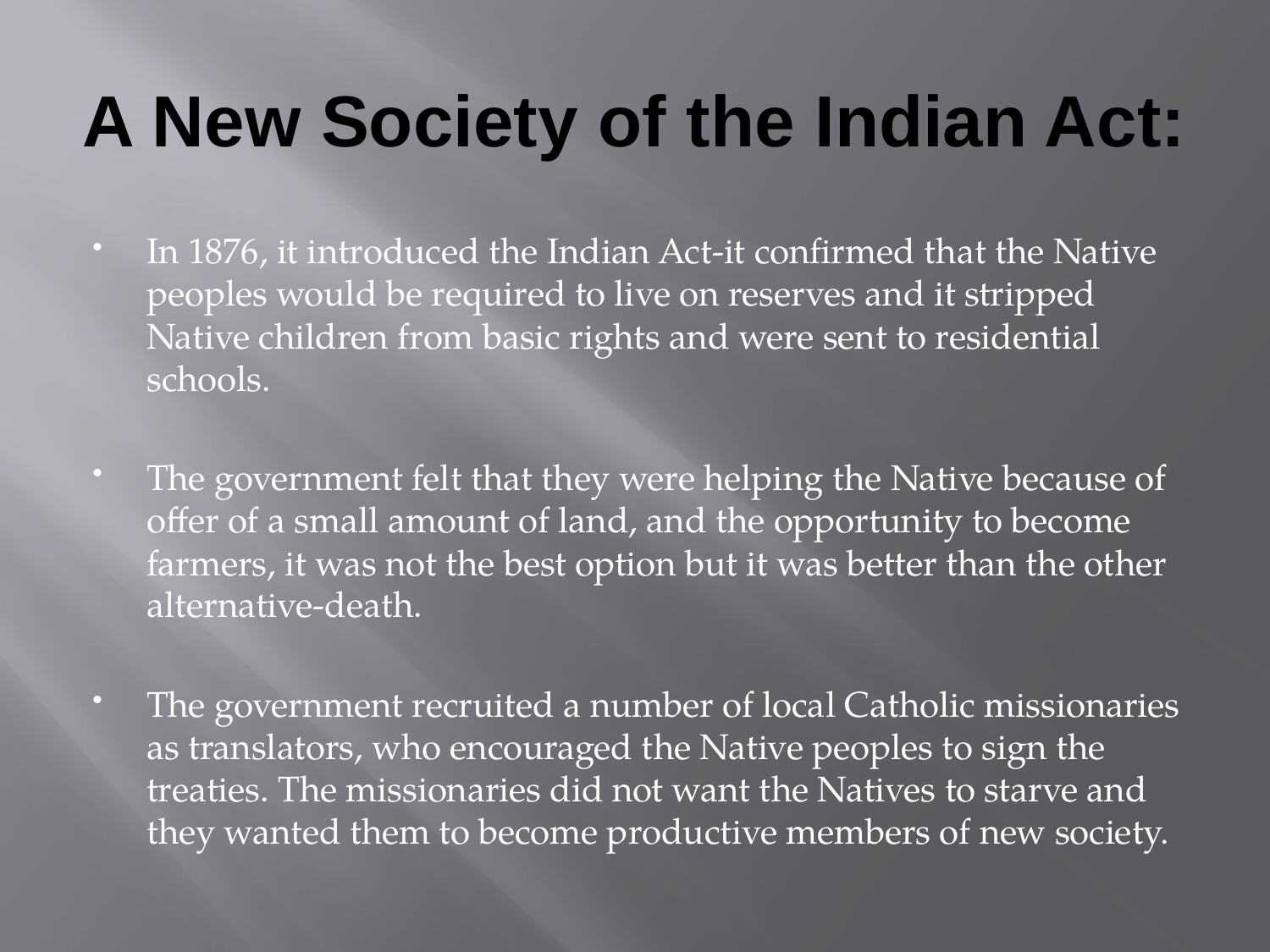

# A New Society of the Indian Act:
In 1876, it introduced the Indian Act-it confirmed that the Native peoples would be required to live on reserves and it stripped Native children from basic rights and were sent to residential schools.

The government felt that they were helping the Native because of offer of a small amount of land, and the opportunity to become farmers, it was not the best option but it was better than the other alternative-death.

The government recruited a number of local Catholic missionaries as translators, who encouraged the Native peoples to sign the treaties. The missionaries did not want the Natives to starve and they wanted them to become productive members of new society.